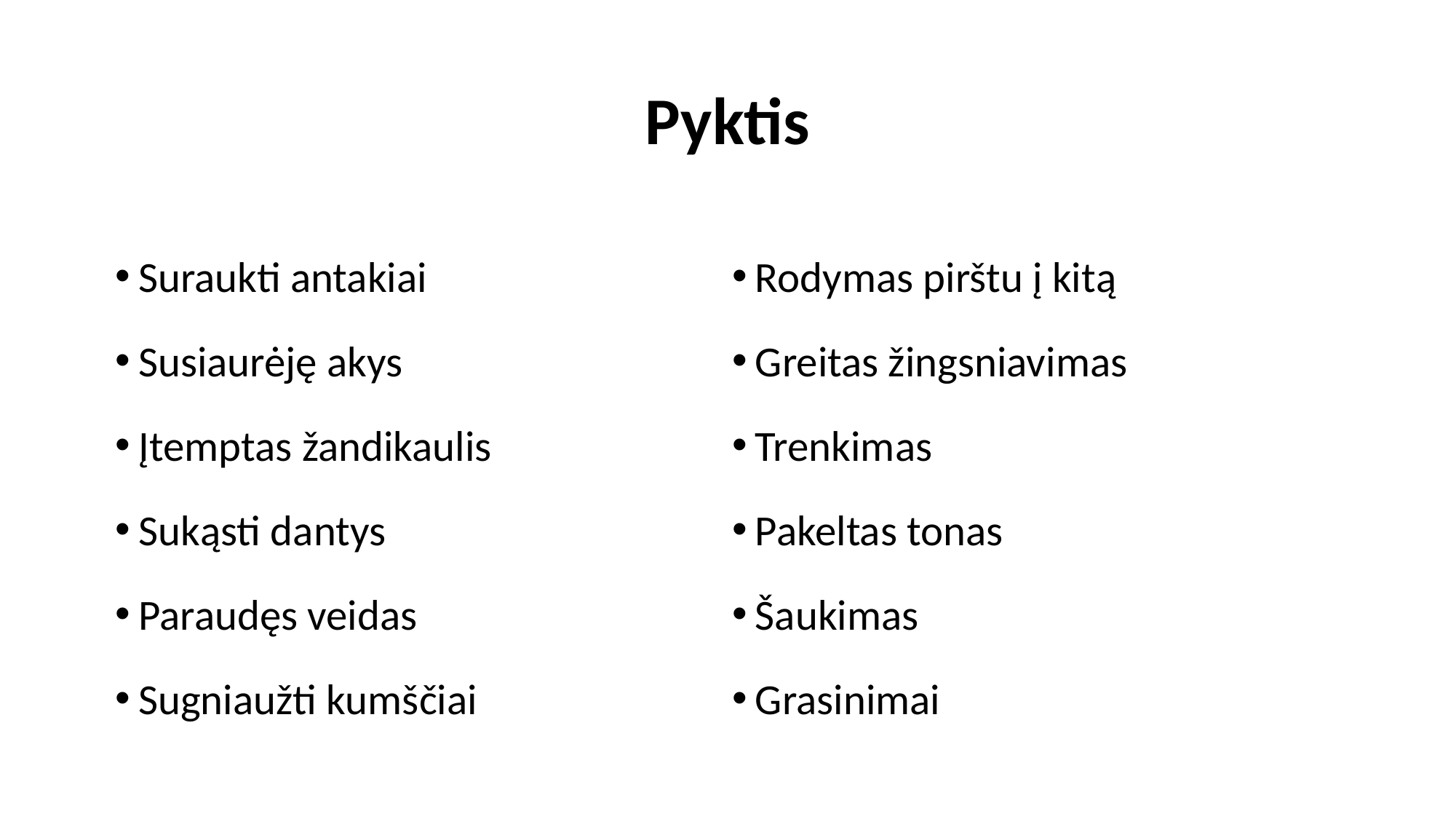

# Pyktis
Suraukti antakiai
Susiaurėję akys
Įtemptas žandikaulis
Sukąsti dantys
Paraudęs veidas
Sugniaužti kumščiai
Rodymas pirštu į kitą
Greitas žingsniavimas
Trenkimas
Pakeltas tonas
Šaukimas
Grasinimai